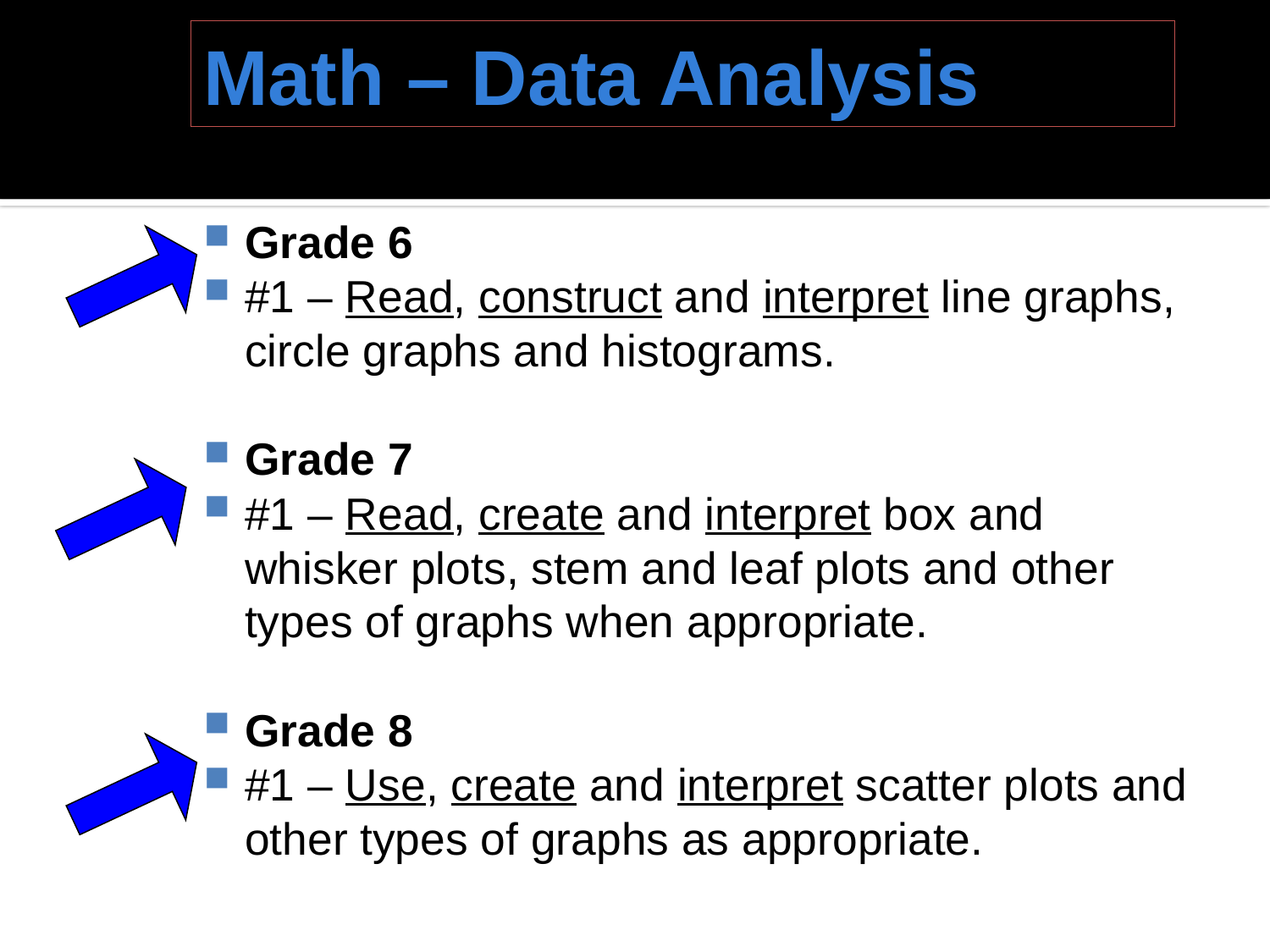

# Math – Data Analysis
Grade 6
#1 – Read, construct and interpret line graphs, circle graphs and histograms.

Grade 7
#1 – Read, create and interpret box and whisker plots, stem and leaf plots and other types of graphs when appropriate.

Grade 8
#1 – Use, create and interpret scatter plots and other types of graphs as appropriate.